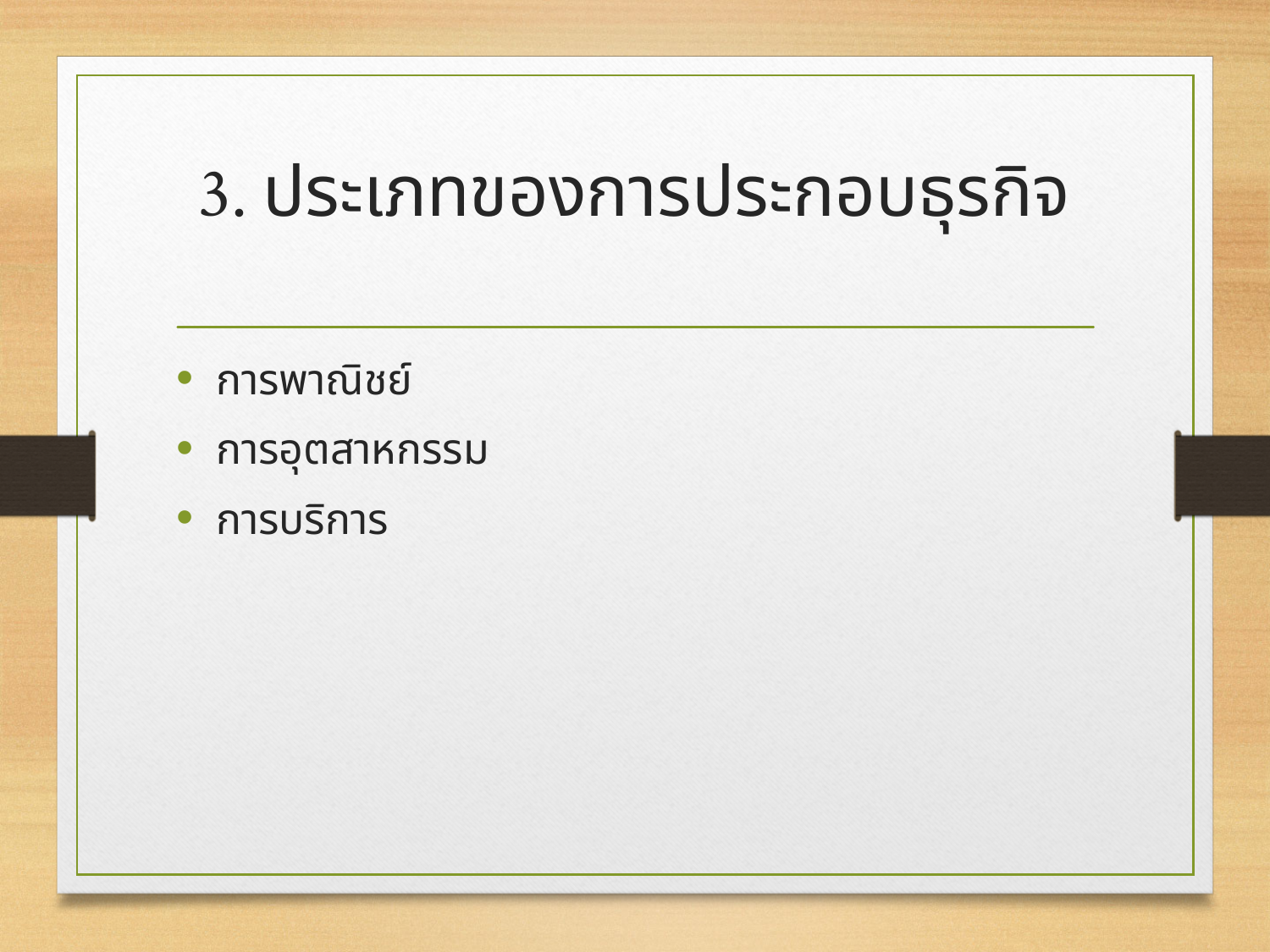

# 3. ประเภทของการประกอบธุรกิจ
การพาณิชย์
การอุตสาหกรรม
การบริการ